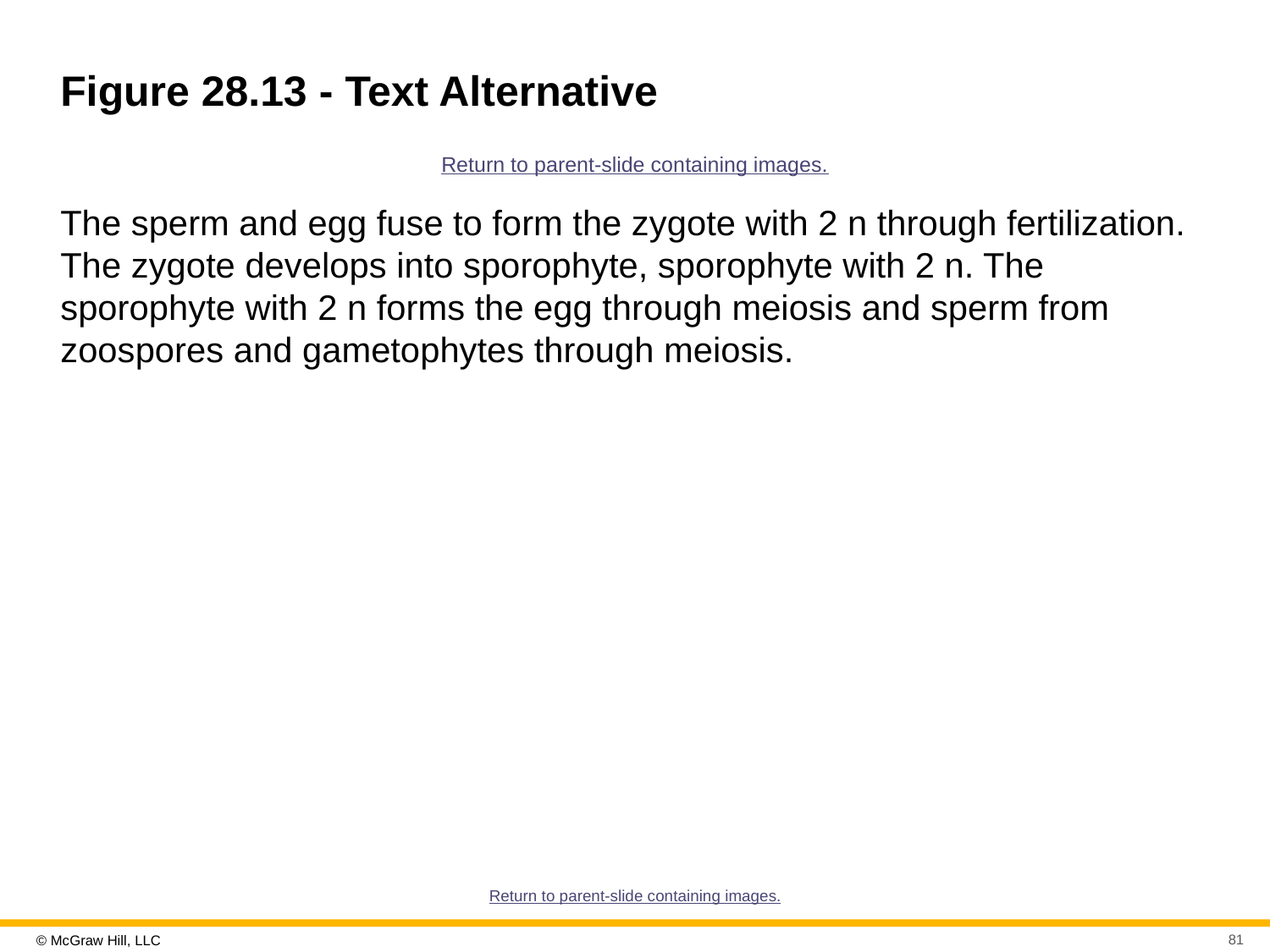

# Figure 28.13 - Text Alternative
Return to parent-slide containing images.
The sperm and egg fuse to form the zygote with 2 n through fertilization. The zygote develops into sporophyte, sporophyte with 2 n. The sporophyte with 2 n forms the egg through meiosis and sperm from zoospores and gametophytes through meiosis.
Return to parent-slide containing images.
81